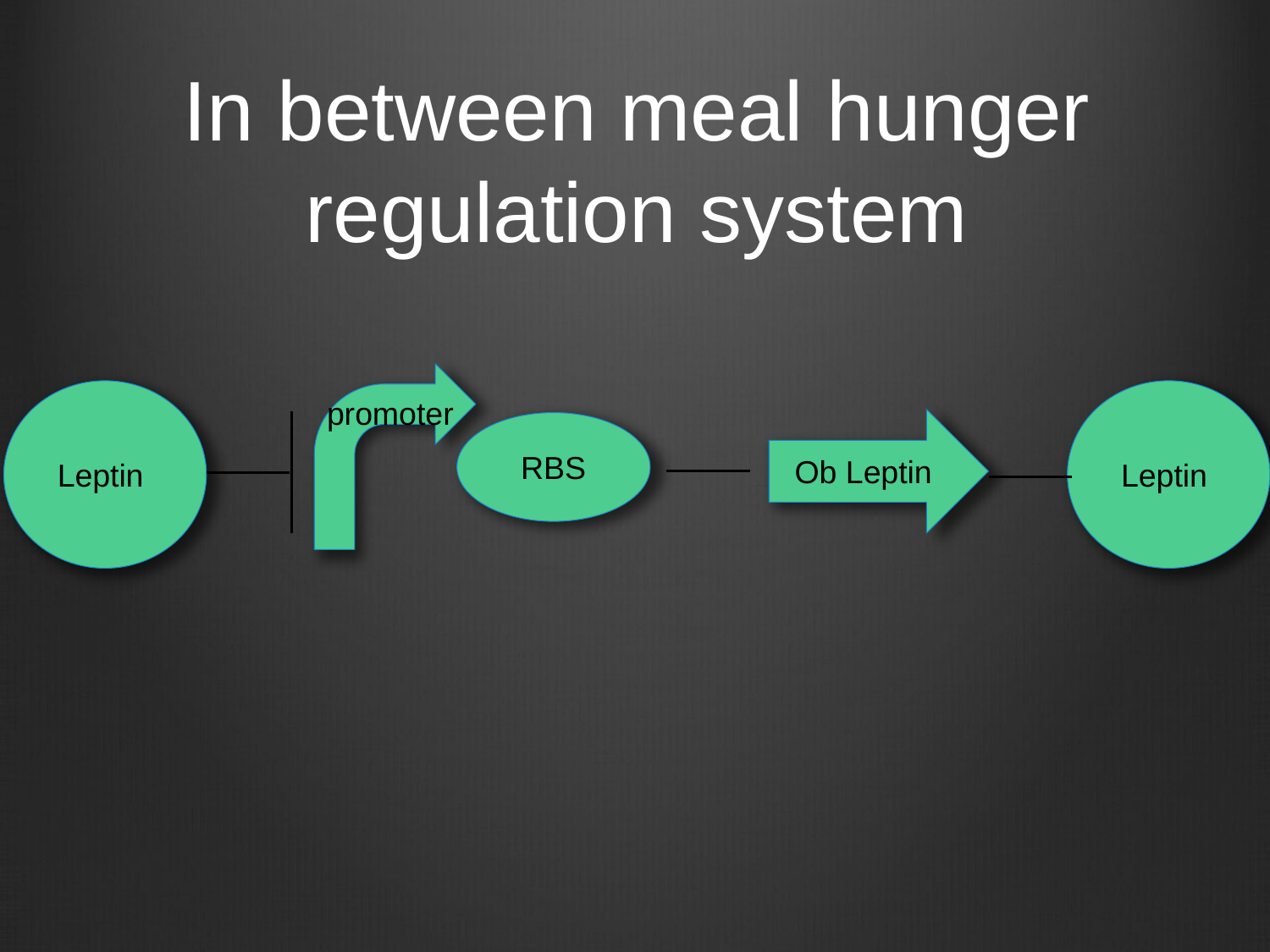

In between meal hunger regulation system

Leptin
Leptin
promoter
Ob Leptin
RBS